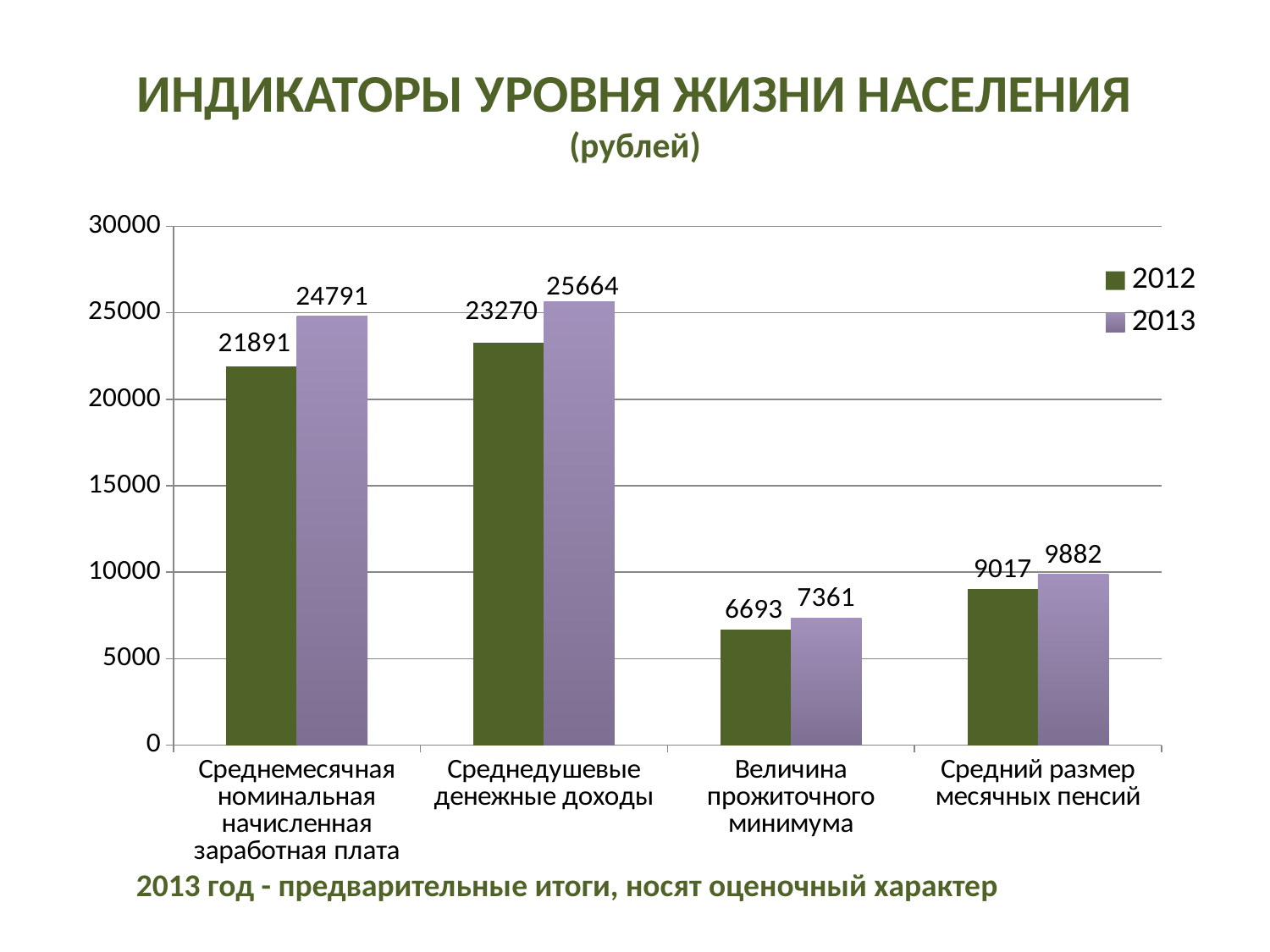

# ИНДИКАТОРЫ УРОВНЯ ЖИЗНИ НАСЕЛЕНИЯ (рублей)

### Chart

| Category | 2012 | 2013 |
|---|---|---|
| Среднемесячная номинальная начисленная заработная плата | 21891.0 | 24791.0 |
| Среднедушевые денежные доходы | 23270.0 | 25664.0 |
| Величина прожиточного минимума | 6693.0 | 7361.0 |
| Средний размер месячных пенсий | 9017.0 | 9882.0 |
2013 год - предварительные итоги, носят оценочный характер